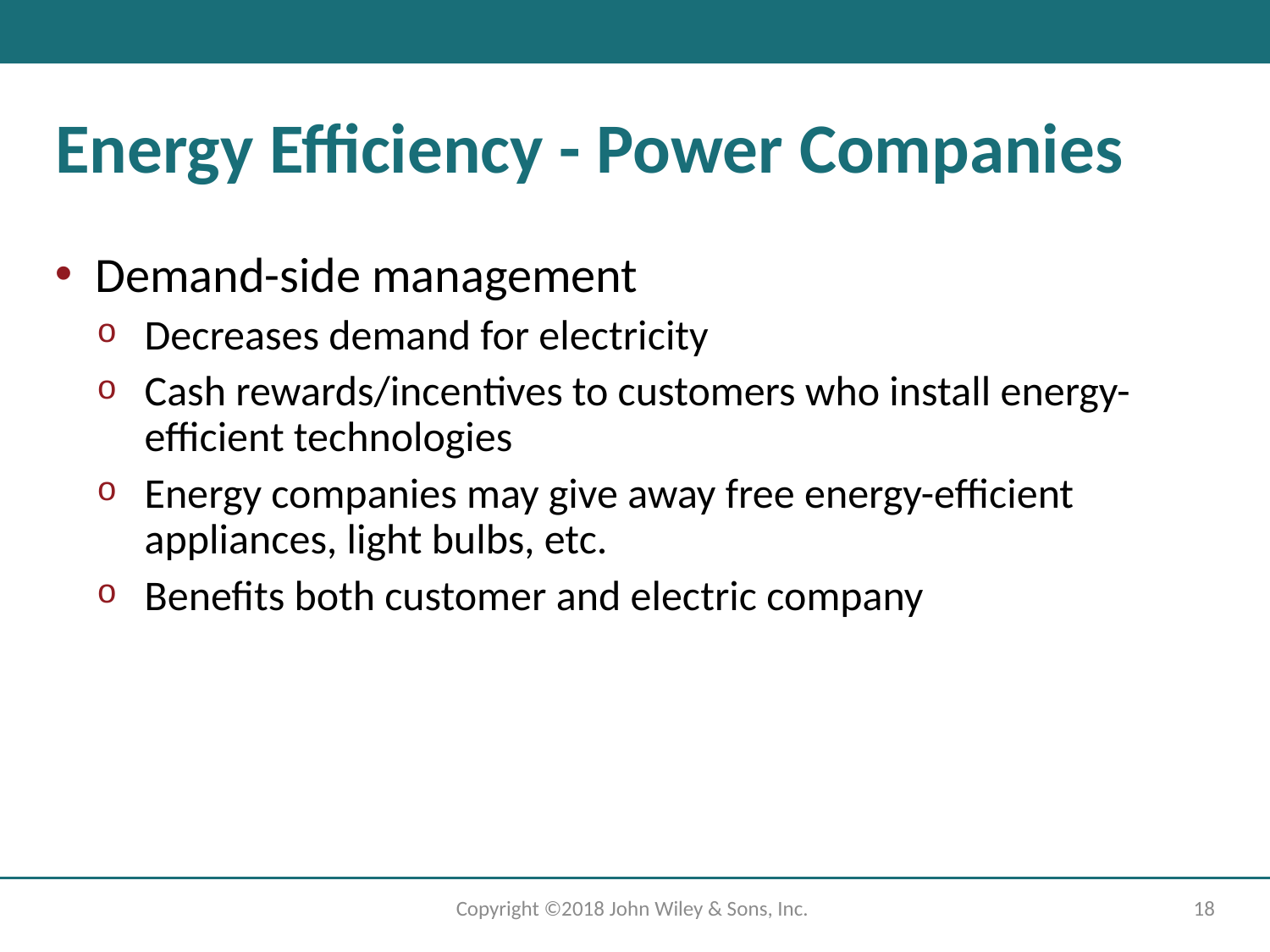

# Energy Efficiency - Power Companies
Demand-side management
Decreases demand for electricity
Cash rewards/incentives to customers who install energy-efficient technologies
Energy companies may give away free energy-efficient appliances, light bulbs, etc.
Benefits both customer and electric company
Copyright ©2018 John Wiley & Sons, Inc.
18